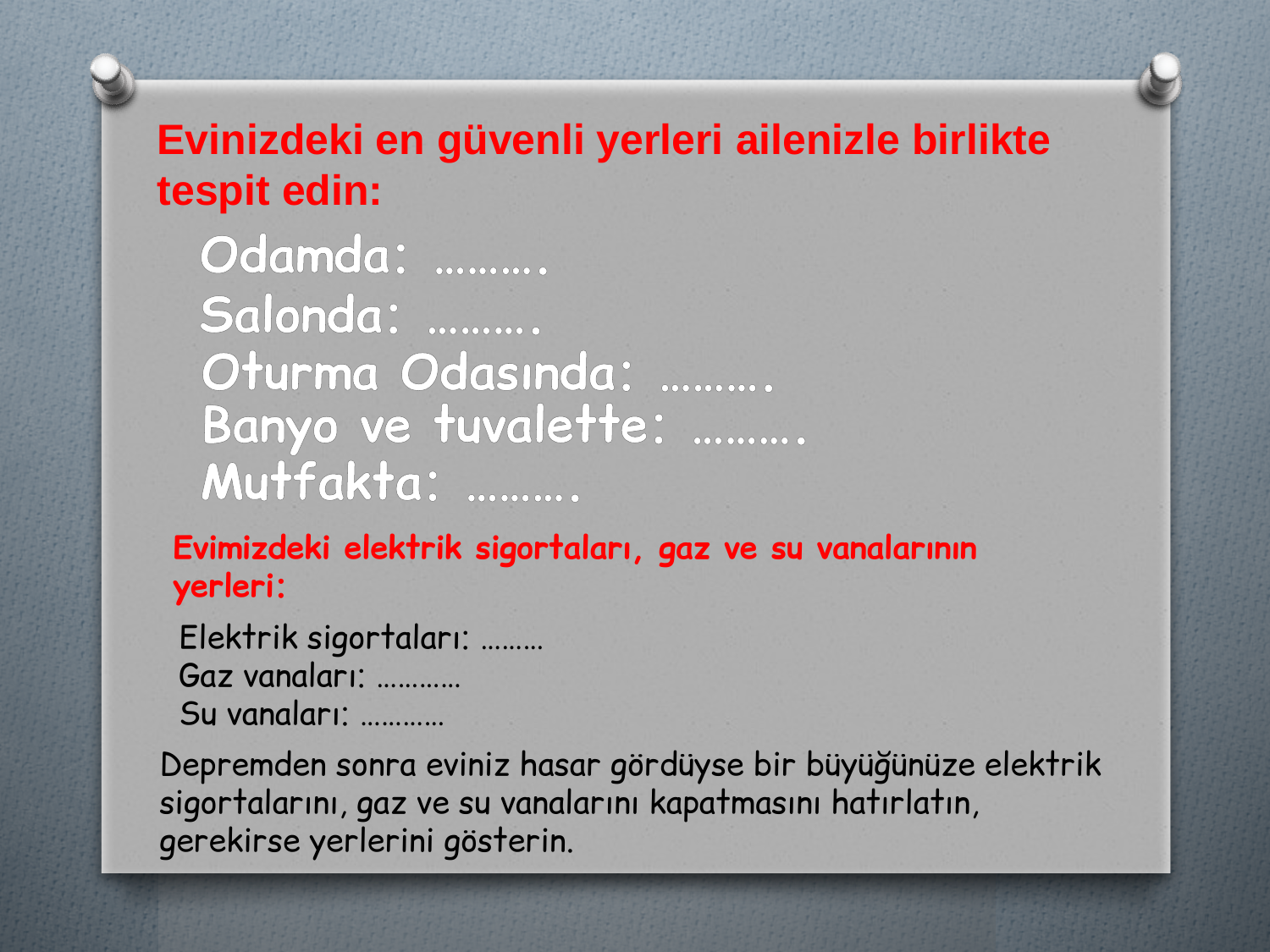

Evinizdeki en güvenli yerleri ailenizle birlikte tespit edin:
Odamda: ……….
Salonda: ……….
Oturma Odasında: ……….
Banyo ve tuvalette: ……….
Mutfakta: ……….
Evimizdeki elektrik sigortaları, gaz ve su vanalarının yerleri:
Elektrik sigortaları: ………
Gaz vanaları: …………
Su vanaları: …………
Depremden sonra eviniz hasar gördüyse bir büyüğünüze elektrik sigortalarını, gaz ve su vanalarını kapatmasını hatırlatın, gerekirse yerlerini gösterin.